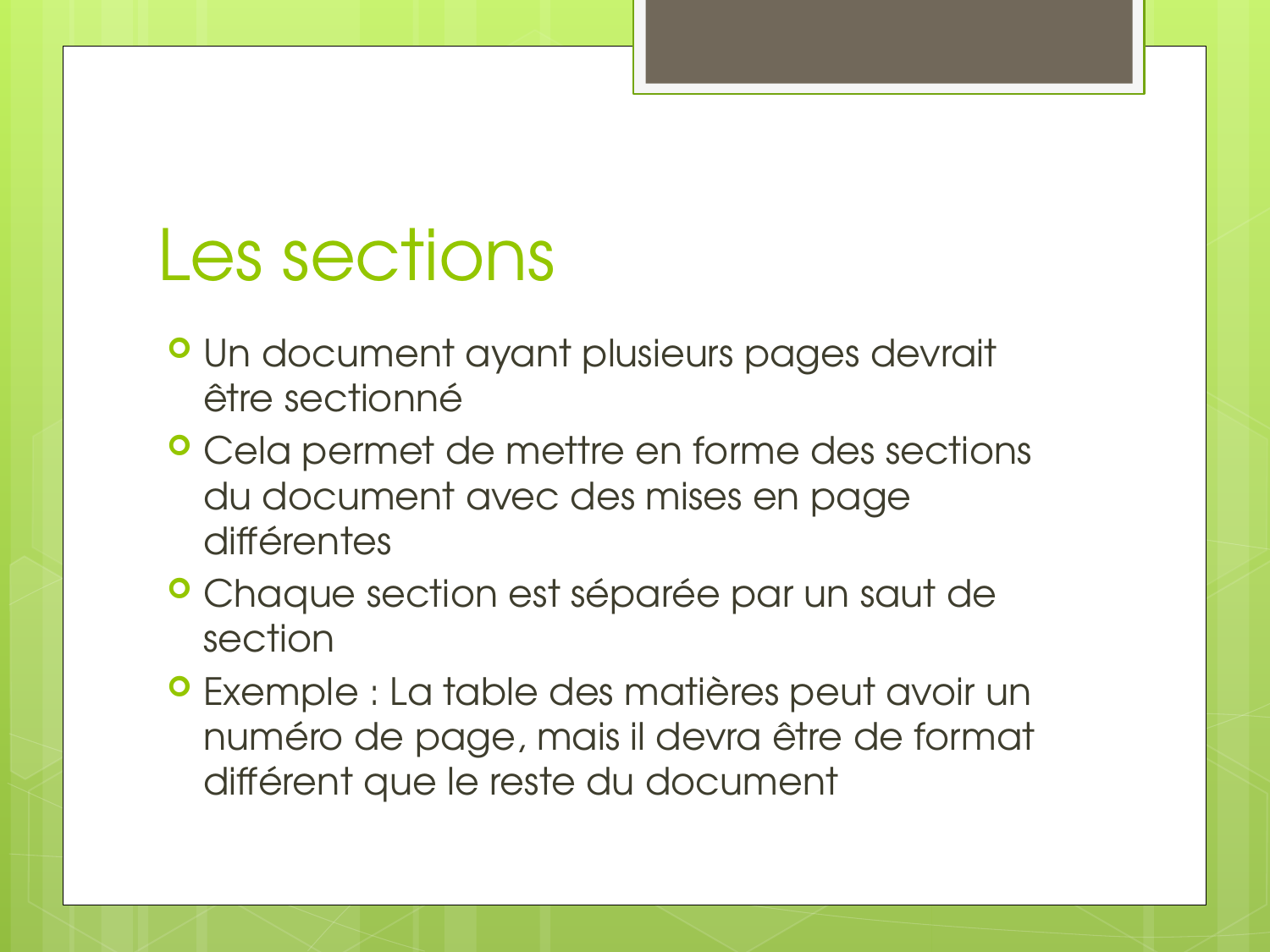

# Les sections
Un document ayant plusieurs pages devrait être sectionné
Cela permet de mettre en forme des sections du document avec des mises en page différentes
Chaque section est séparée par un saut de section
Exemple : La table des matières peut avoir un numéro de page, mais il devra être de format différent que le reste du document